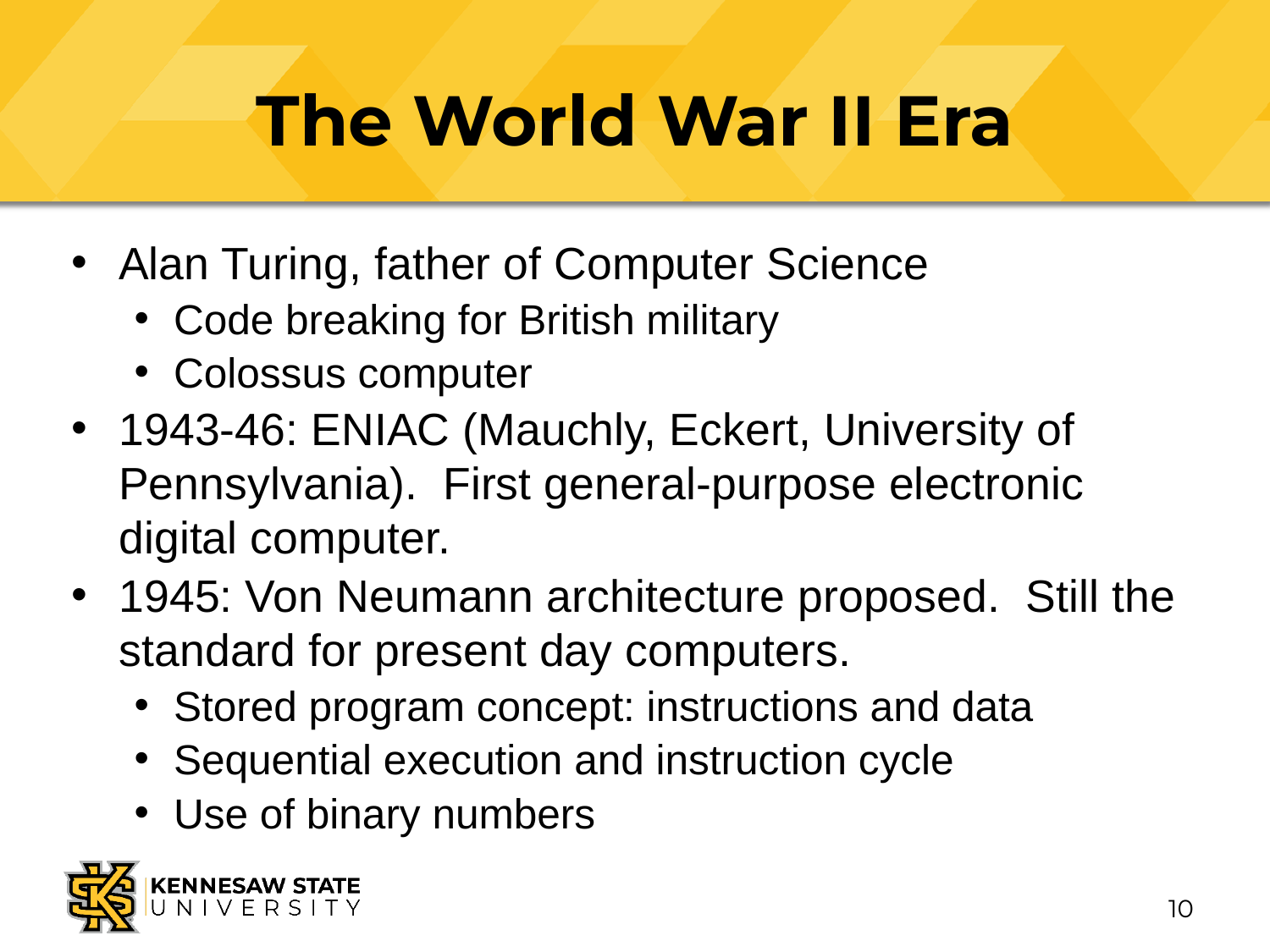

# The World War II Era
Alan Turing, father of Computer Science
Code breaking for British military
Colossus computer
1943-46: ENIAC (Mauchly, Eckert, University of Pennsylvania).  First general-purpose electronic digital computer.
1945: Von Neumann architecture proposed.  Still the standard for present day computers.
Stored program concept: instructions and data
Sequential execution and instruction cycle
Use of binary numbers
10